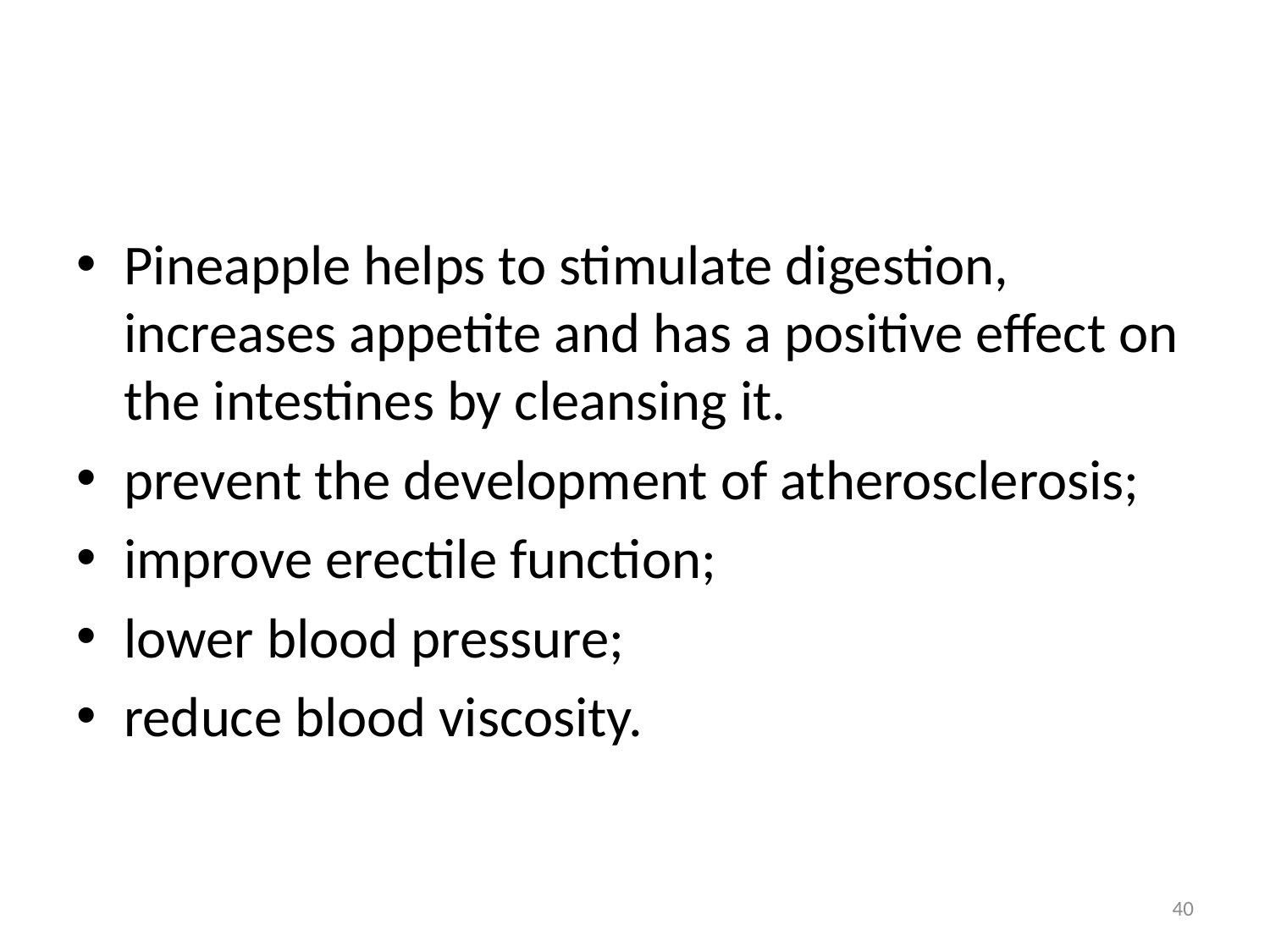

#
Pineapple helps to stimulate digestion, increases appetite and has a positive effect on the intestines by cleansing it.
prevent the development of atherosclerosis;
improve erectile function;
lower blood pressure;
reduce blood viscosity.

40